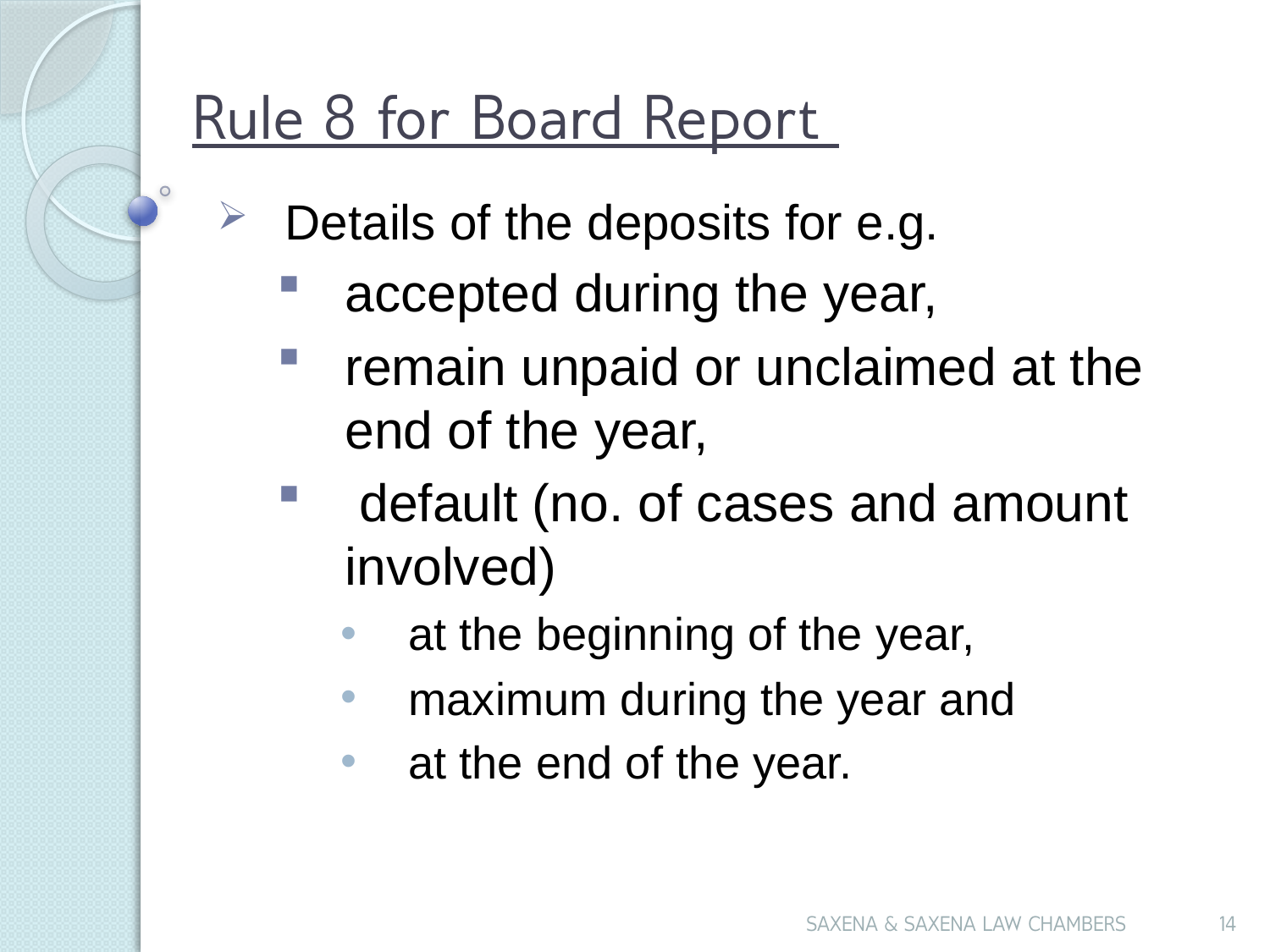

# Rule 8 for Board Report
Details of the deposits for e.g.
accepted during the year,
remain unpaid or unclaimed at the end of the year,
 default (no. of cases and amount involved)
at the beginning of the year,
maximum during the year and
at the end of the year.

SAXENA & SAXENA LAW CHAMBERS
14